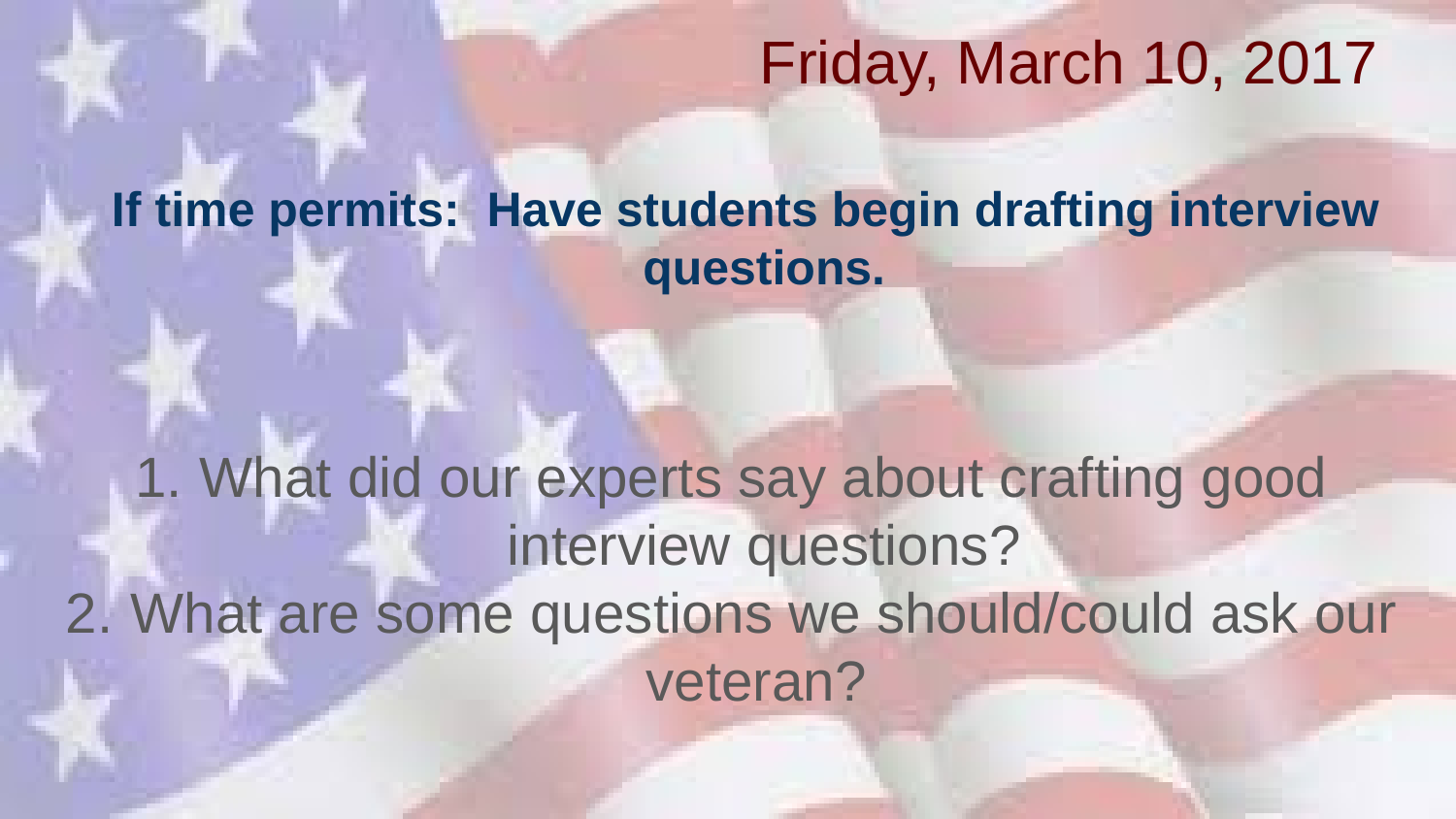

If time permits:  Have students begin drafting interview questions.

# Friday, March 10, 2017

What did our experts say about crafting good interview questions?
What are some questions we should/could ask our veteran?